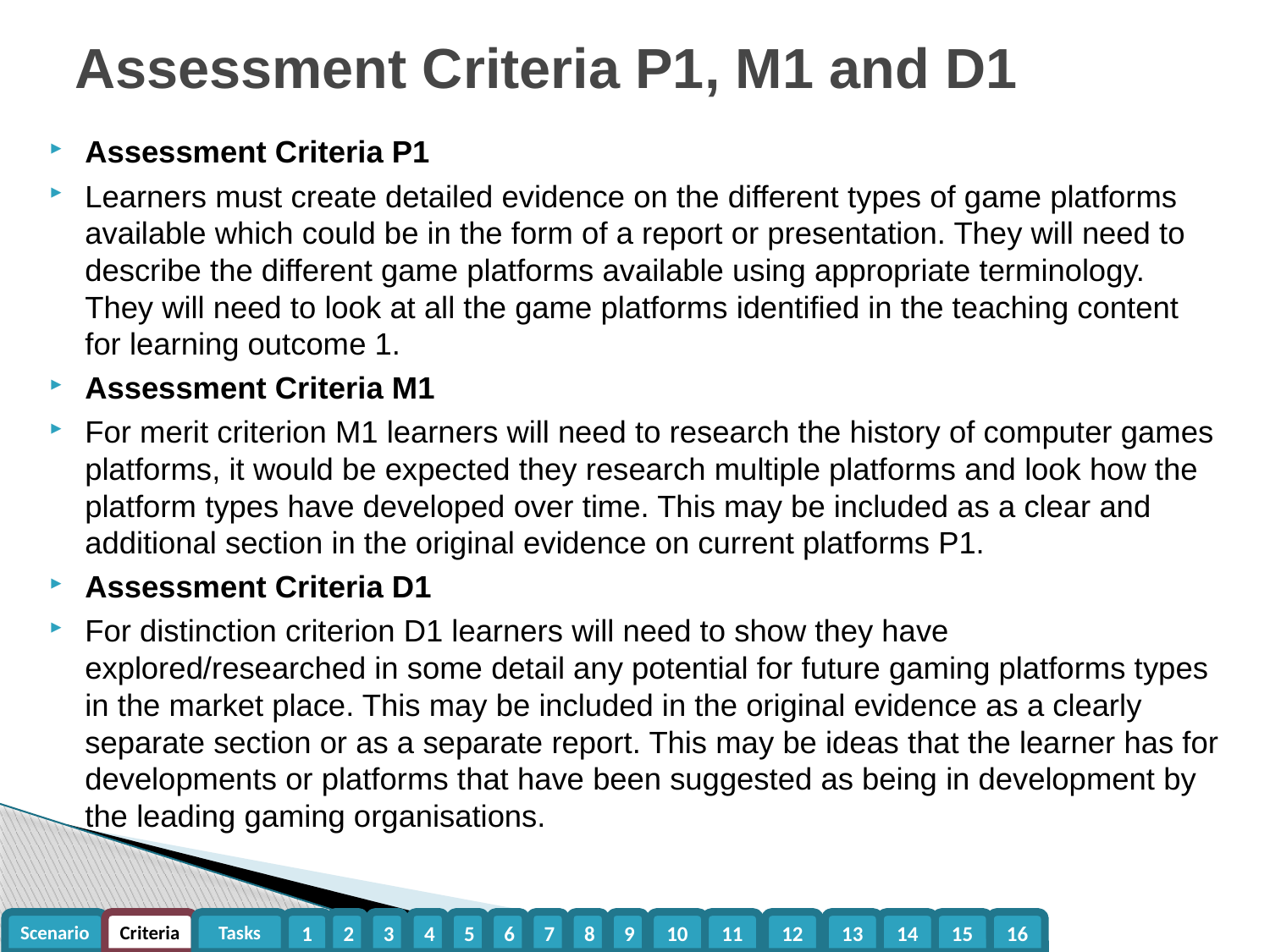

# Assessment Criteria P1, M1 and D1
Assessment Criteria P1
Learners must create detailed evidence on the different types of game platforms available which could be in the form of a report or presentation. They will need to describe the different game platforms available using appropriate terminology. They will need to look at all the game platforms identified in the teaching content for learning outcome 1.
Assessment Criteria M1
For merit criterion M1 learners will need to research the history of computer games platforms, it would be expected they research multiple platforms and look how the platform types have developed over time. This may be included as a clear and additional section in the original evidence on current platforms P1.
Assessment Criteria D1
For distinction criterion D1 learners will need to show they have explored/researched in some detail any potential for future gaming platforms types in the market place. This may be included in the original evidence as a clearly separate section or as a separate report. This may be ideas that the learner has for developments or platforms that have been suggested as being in development by the leading gaming organisations.